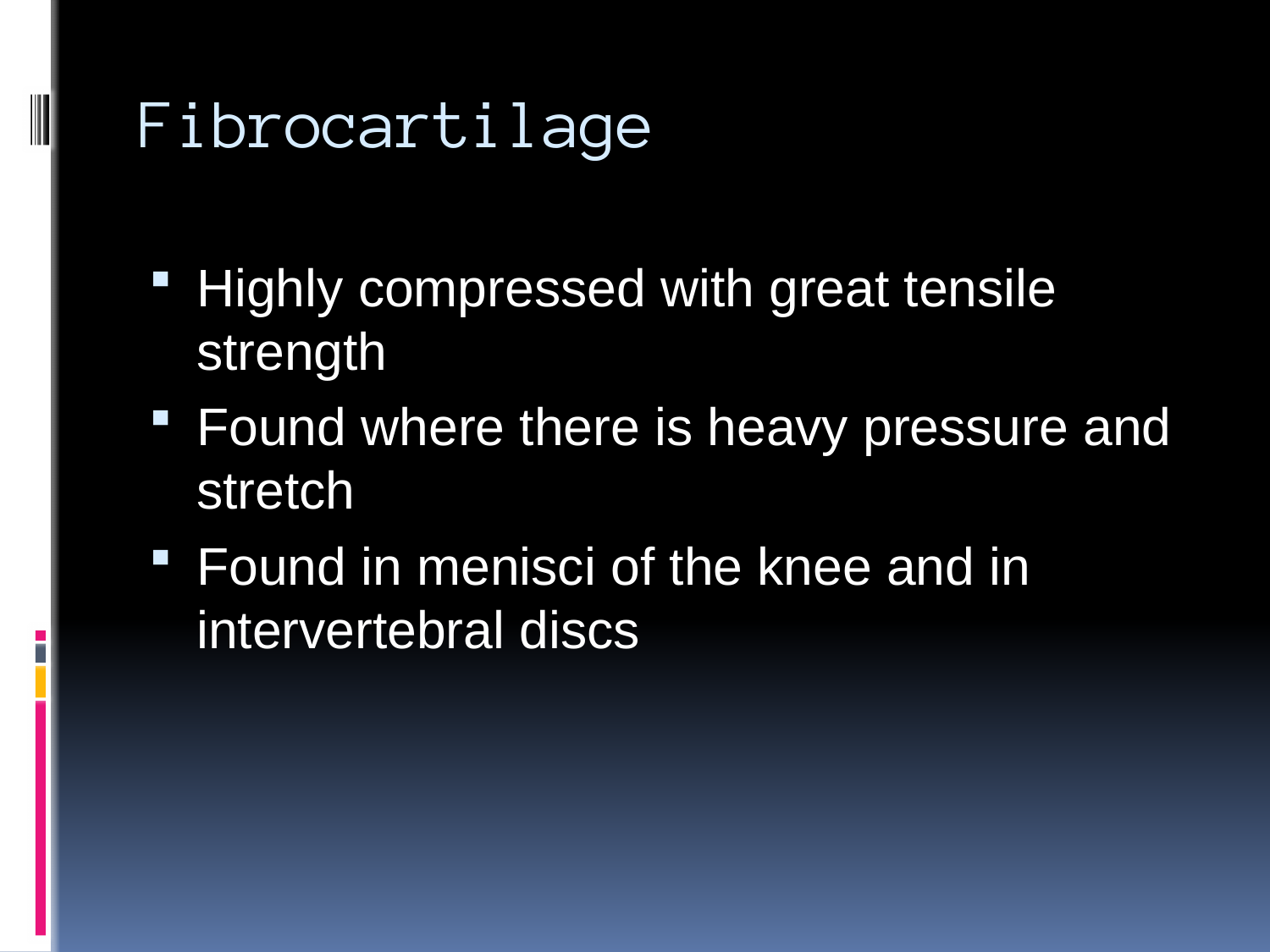

# Fibrocartilage
Highly compressed with great tensile strength
Found where there is heavy pressure and stretch
Found in menisci of the knee and in intervertebral discs